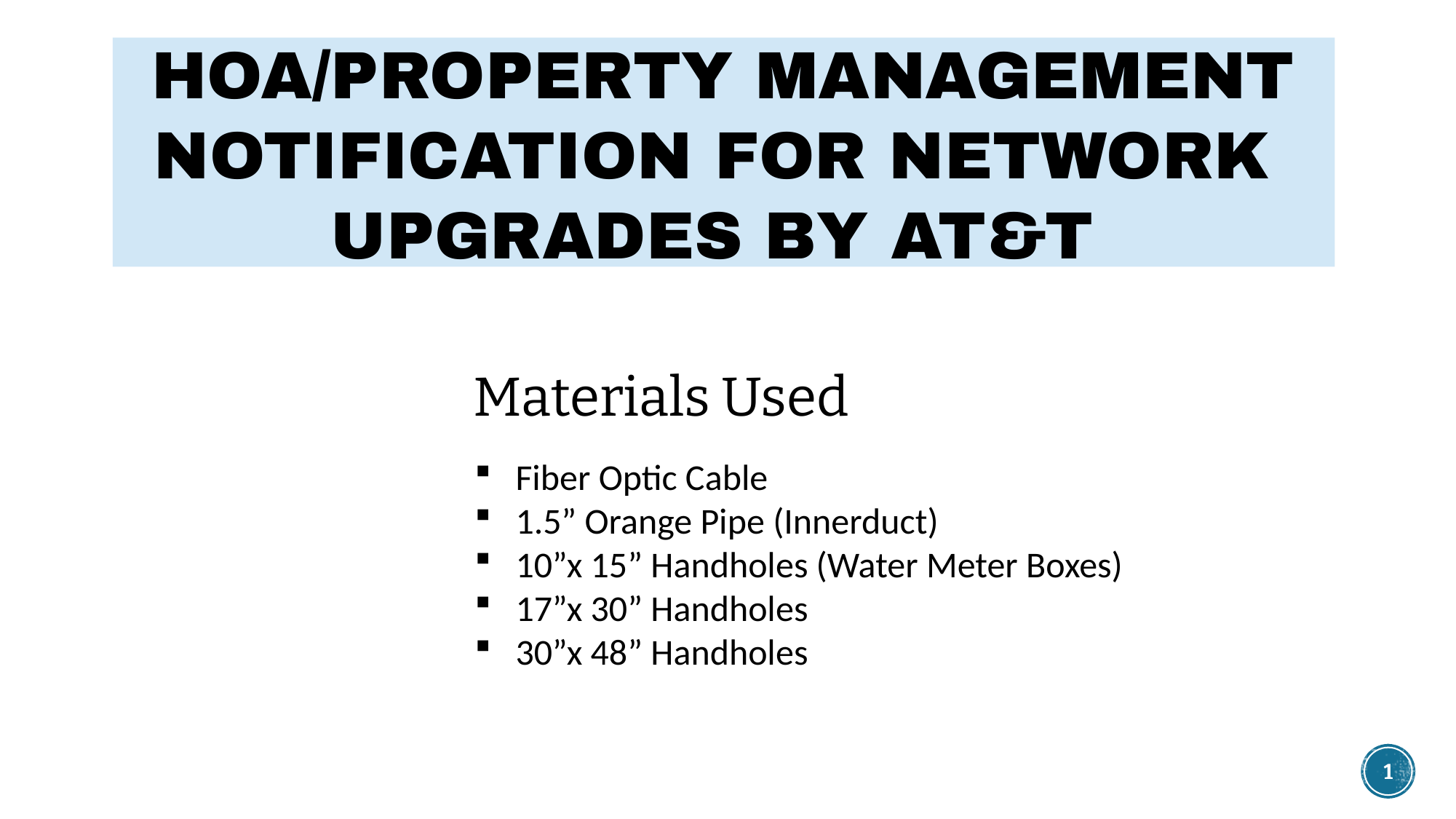

# HOA/PROPERTY MANAGEMENT NOTIFICATION FOR NETWORK UPGRADES BY AT&T
Materials Used
Fiber Optic Cable
1.5” Orange Pipe (Innerduct)
10”x 15” Handholes (Water Meter Boxes)
17”x 30” Handholes
30”x 48” Handholes
1